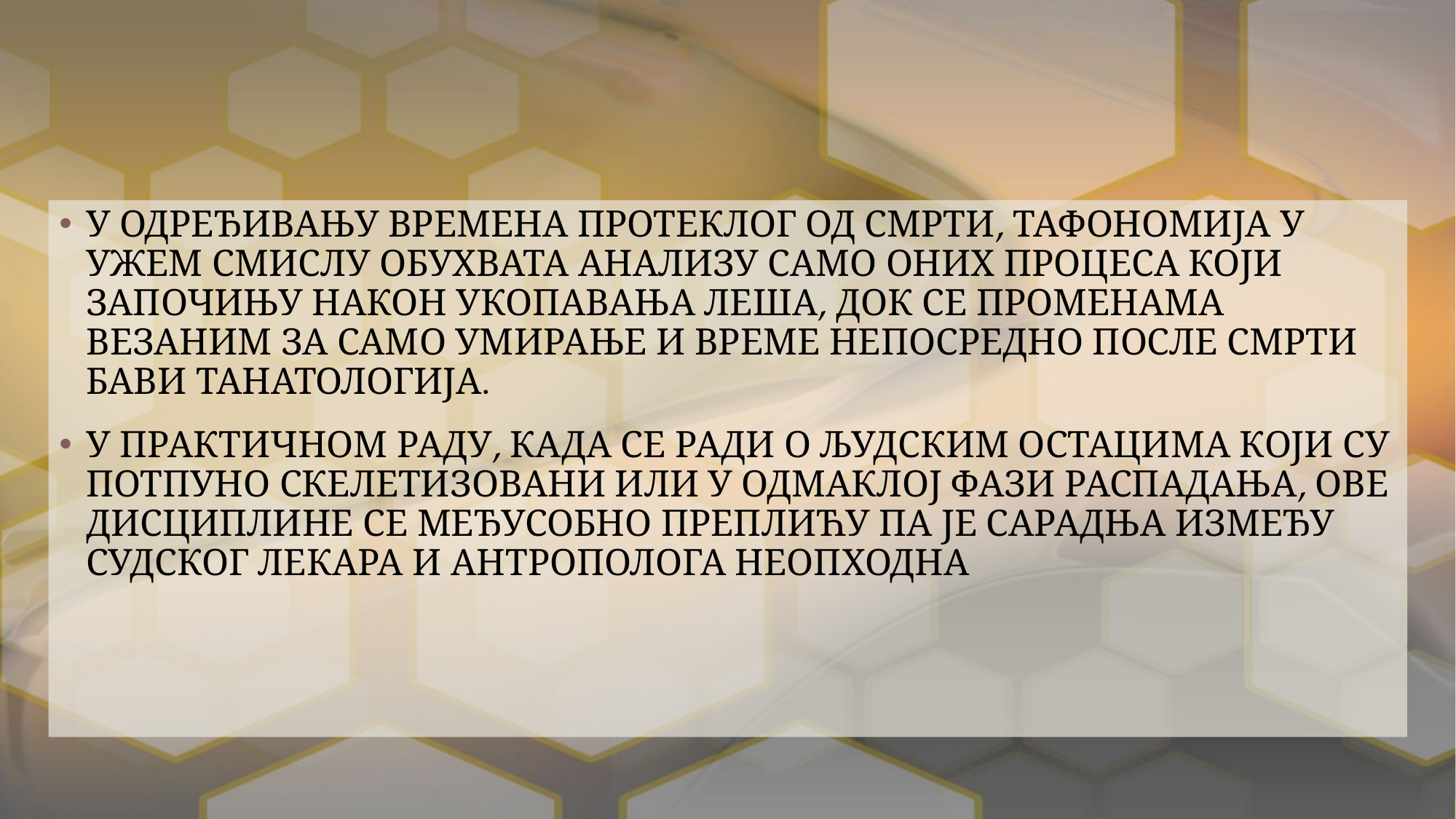

У ОДРЕЂИВАЊУ ВРЕМЕНА ПРОТЕКЛОГ ОД СМРТИ, ТАФОНОМИЈА У УЖЕМ СМИСЛУ ОБУХВАТА АНАЛИЗУ САМО ОНИХ ПРОЦЕСА КОЈИ ЗАПОЧИЊУ НАКОН УКОПАВАЊА ЛЕША, ДОК СЕ ПРОМЕНАМА ВЕЗАНИМ ЗА САМО УМИРАЊЕ И ВРЕМЕ НЕПОСРЕДНО ПОСЛЕ СМРТИ БАВИ ТАНАТОЛОГИЈА.
У ПРАКТИЧНОМ РАДУ, КАДА СЕ РАДИ О ЉУДСКИМ ОСТАЦИМА КОЈИ СУ ПОТПУНО СКЕЛЕТИЗОВАНИ ИЛИ У ОДМАКЛОЈ ФАЗИ РАСПАДАЊА, ОВЕ ДИСЦИПЛИНЕ СЕ МЕЂУСОБНО ПРЕПЛИЋУ ПА ЈЕ САРАДЊА ИЗМЕЂУ СУДСКОГ ЛЕКАРА И АНТРОПОЛОГА НЕОПХОДНА